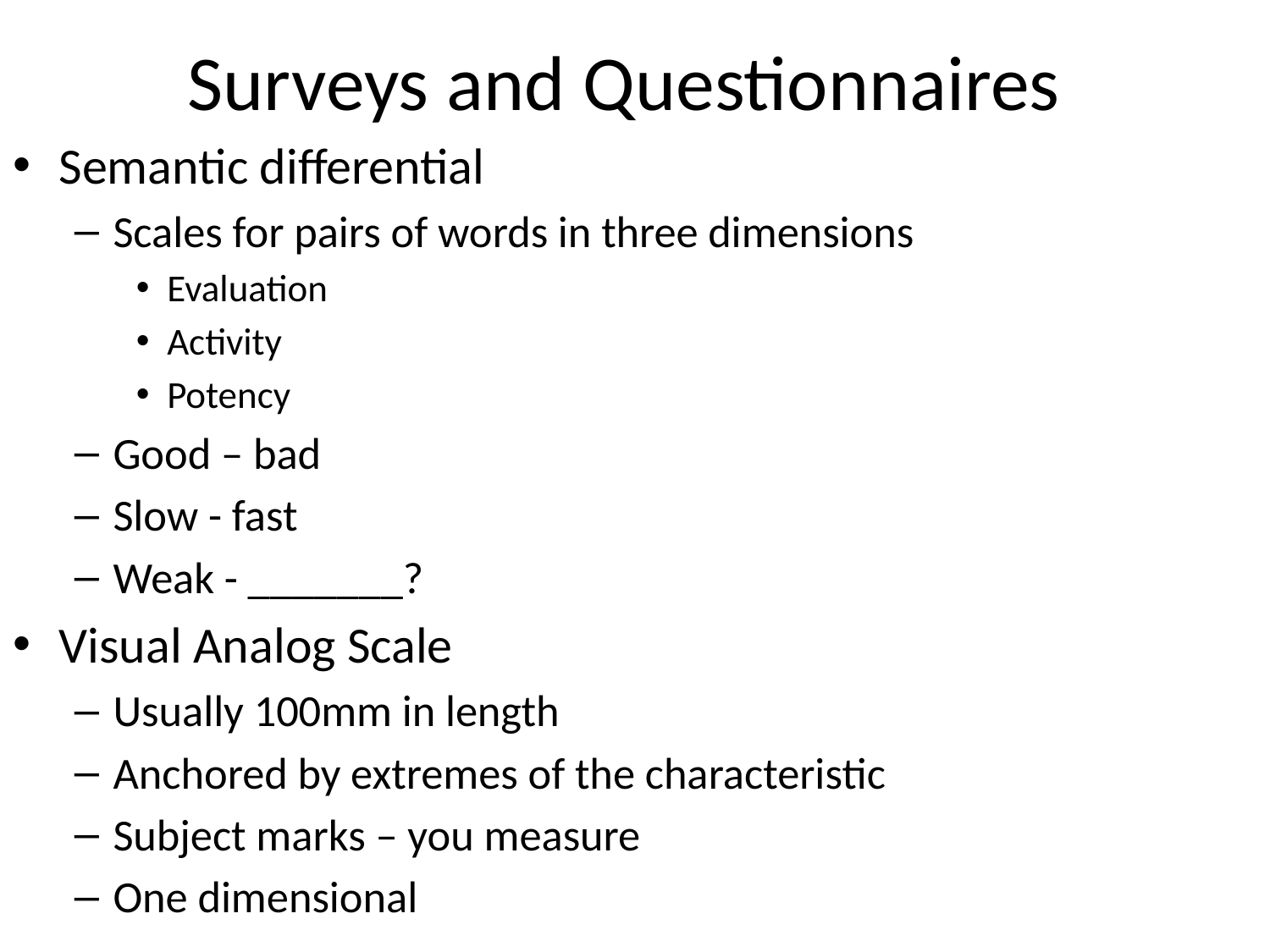

# Surveys and Questionnaires
Semantic differential
Scales for pairs of words in three dimensions
Evaluation
Activity
Potency
Good – bad
Slow - fast
Weak - _______?
Visual Analog Scale
Usually 100mm in length
Anchored by extremes of the characteristic
Subject marks – you measure
One dimensional